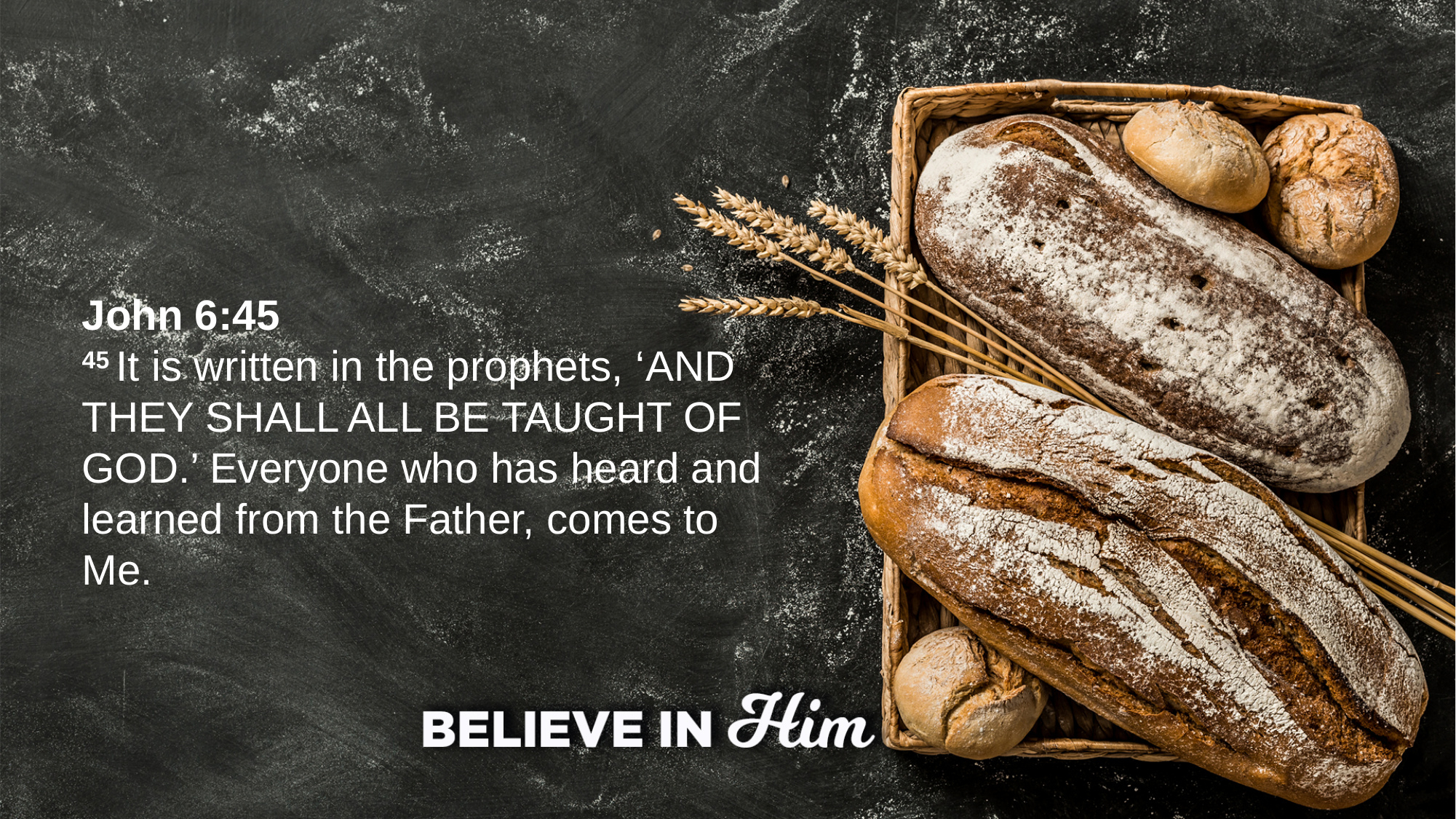

John 6:45
45 It is written in the prophets, ‘And they shall all be taught of God.’ Everyone who has heard and learned from the Father, comes to Me.